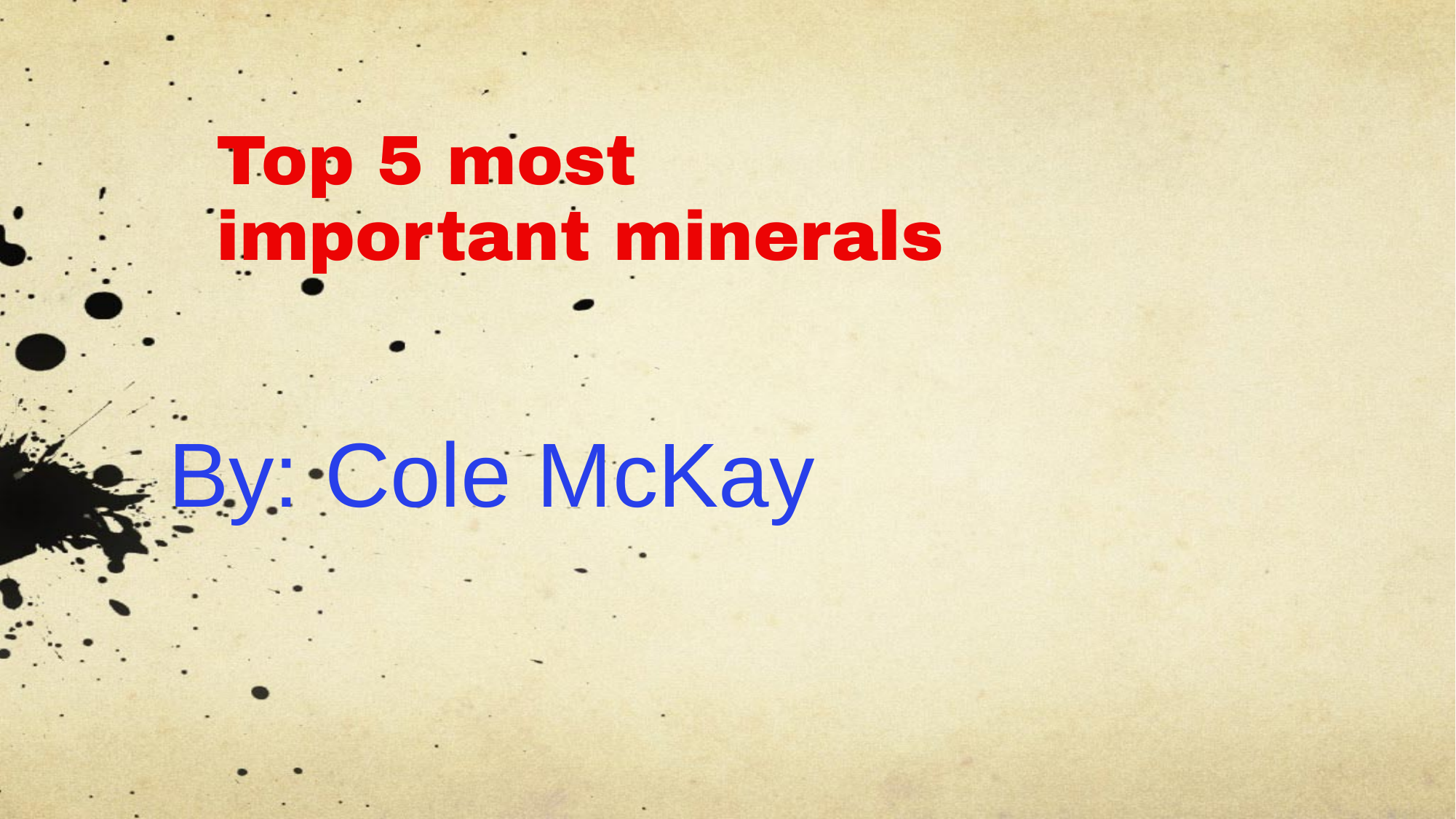

# Top 5 most important minerals
By: Cole McKay